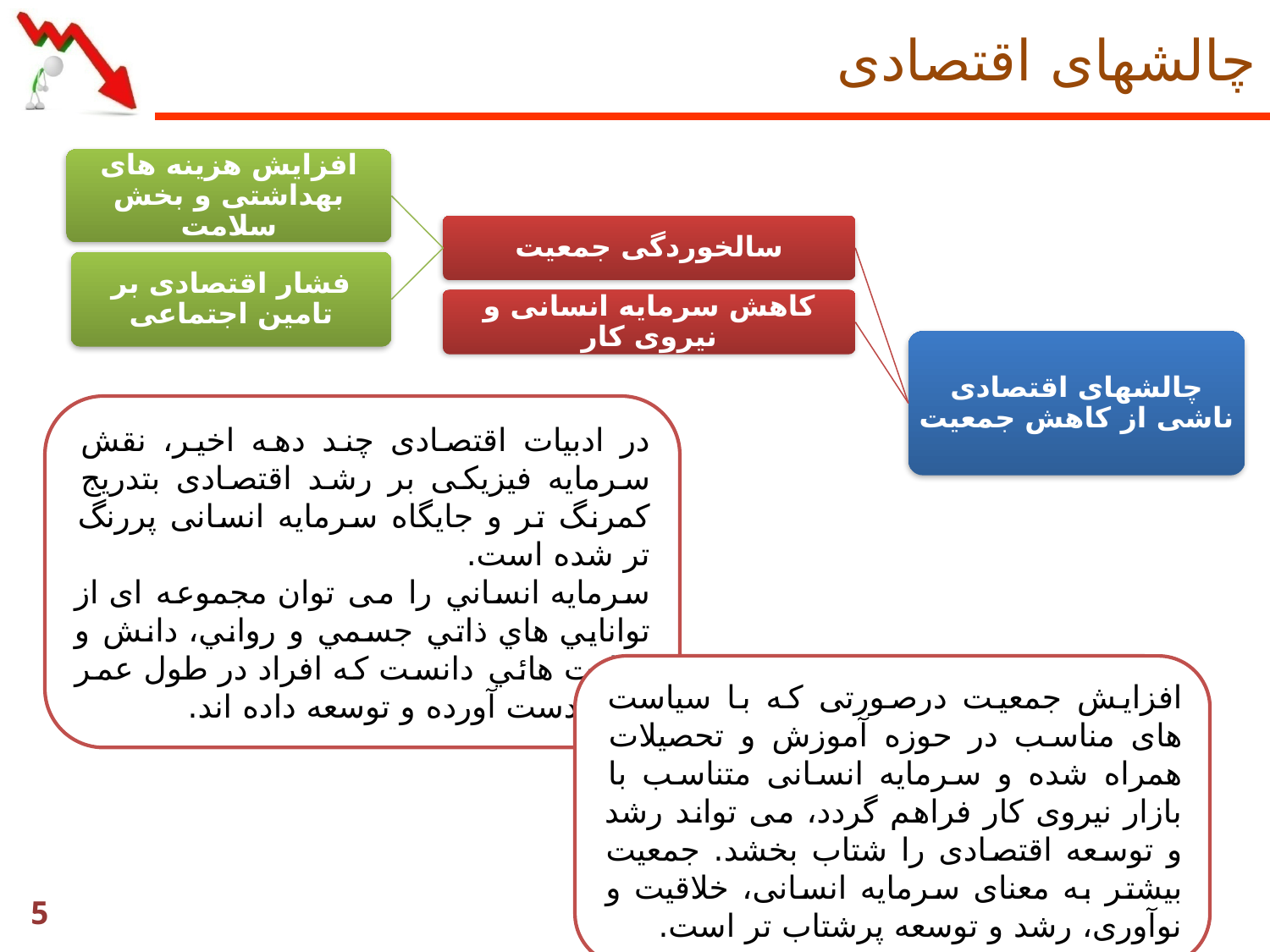

# چالشهای اقتصادی
افزایش هزینه های بهداشتی و بخش سلامت
سالخوردگی جمعیت

فشار اقتصادی بر تامین اجتماعی

کاهش سرمایه انسانی و نیروی کار

چالشهای اقتصادی ناشی از کاهش جمعیت

در ادبیات اقتصادی چند دهه اخیر، نقش سرمایه فیزیکی بر رشد اقتصادی بتدریج کمرنگ تر و جایگاه سرمایه انسانی پررنگ تر شده است.
سرمايه انساني را می توان مجموعه ای از توانايي هاي ذاتي جسمي و رواني،‌ دانش و مهارت هائي دانست كه افراد در طول عمر خود بدست آورده و توسعه داده اند.
افزایش جمعیت درصورتی که با سیاست های مناسب در حوزه آموزش و تحصیلات همراه شده و سرمایه انسانی متناسب با بازار نیروی کار فراهم گردد، می تواند رشد و توسعه اقتصادی را شتاب بخشد. جمعیت بیشتر به معنای سرمایه انسانی، خلاقیت و نوآوری، رشد و توسعه پرشتاب تر است.